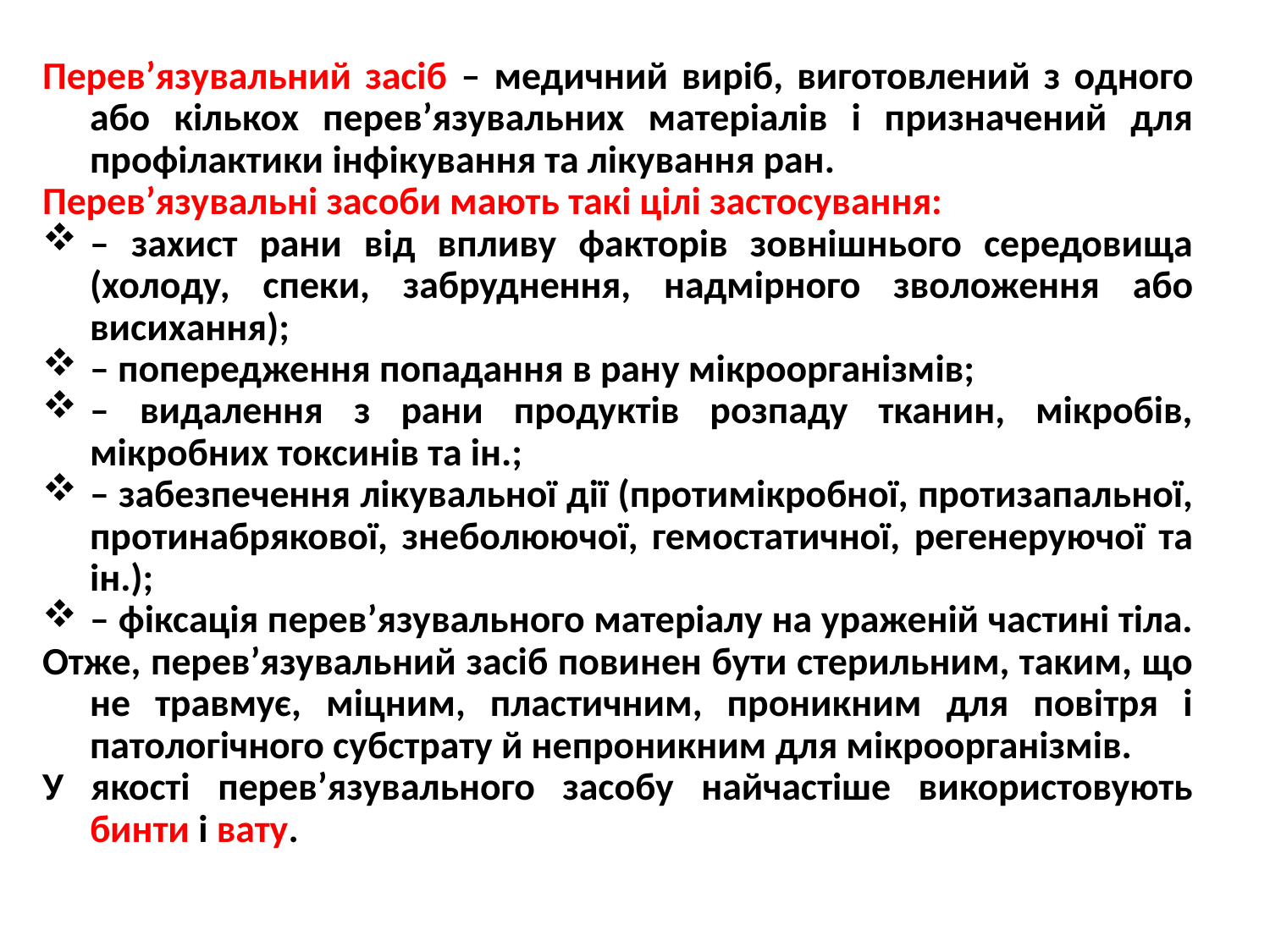

Перев’язувальний засіб – медичний виріб, виготовлений з одного або кількох перев’язувальних матеріалів і призначений для профілактики інфікування та лікування ран.
Перев’язувальні засоби мають такі цілі застосування:
– захист рани від впливу факторів зовнішнього середовища (холоду, спеки, забруднення, надмірного зволоження або висихання);
– попередження попадання в рану мікроорганізмів;
– видалення з рани продуктів розпаду тканин, мікробів, мікробних токсинів та ін.;
– забезпечення лікувальної дії (протимікробної, протизапальної, протинабрякової, знеболюючої, гемостатичної, регенеруючої та ін.);
– фіксація перев’язувального матеріалу на ураженій частині тіла.
Отже, перев’язувальний засіб повинен бути стерильним, таким, що не травмує, міцним, пластичним, проникним для повітря і патологічного субстрату й непроникним для мікроорганізмів.
У якості перев’язувального засобу найчастіше використовують бинти і вату.